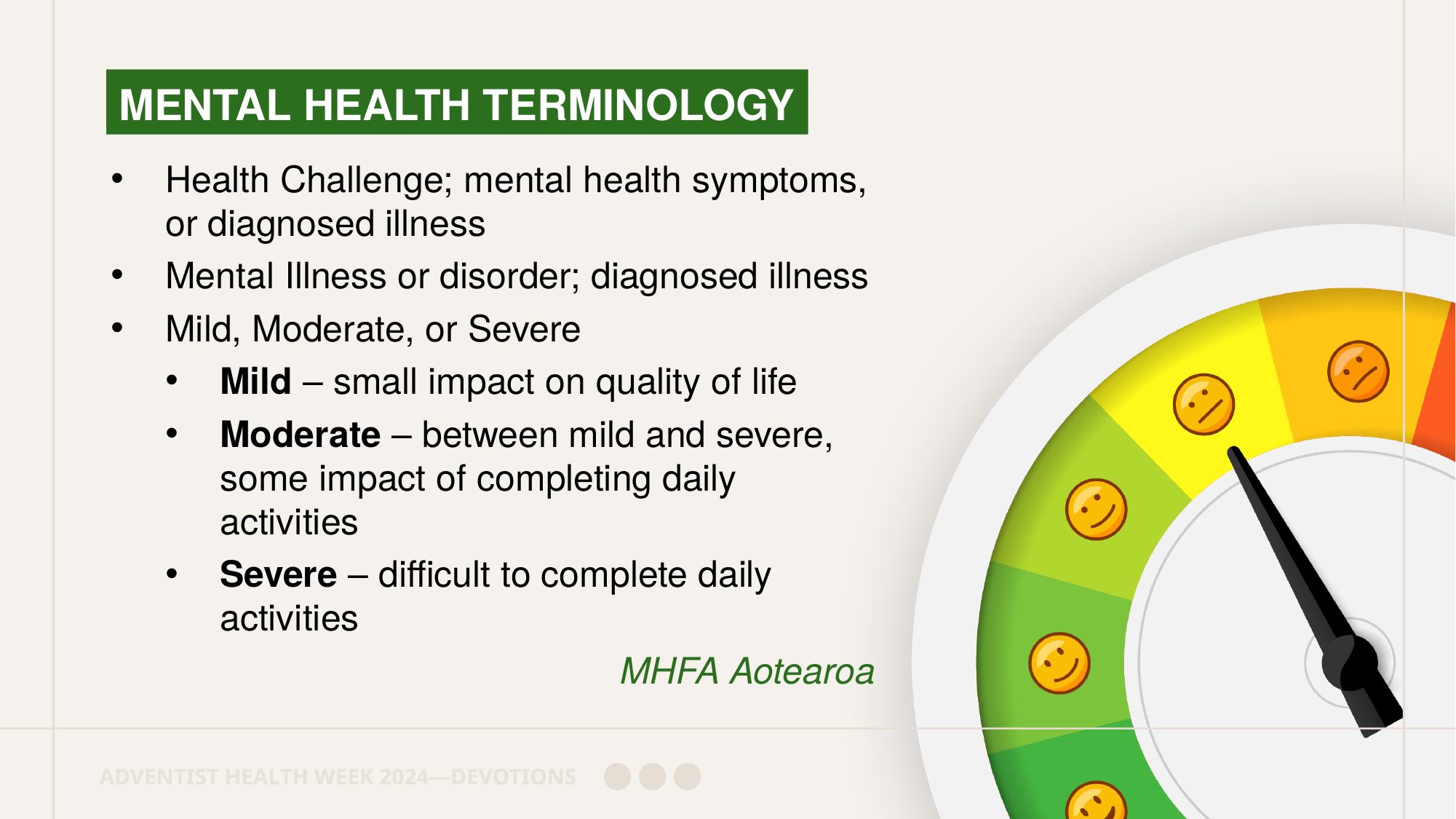

MENTAL HEALTH TERMINOLOGY
Health Challenge; mental health symptoms, or diagnosed illness
Mental Illness or disorder; diagnosed illness
Mild, Moderate, or Severe
Mild – small impact on quality of life
Moderate – between mild and severe, some impact of completing daily activities
Severe – difficult to complete daily activities
MHFA Aotearoa